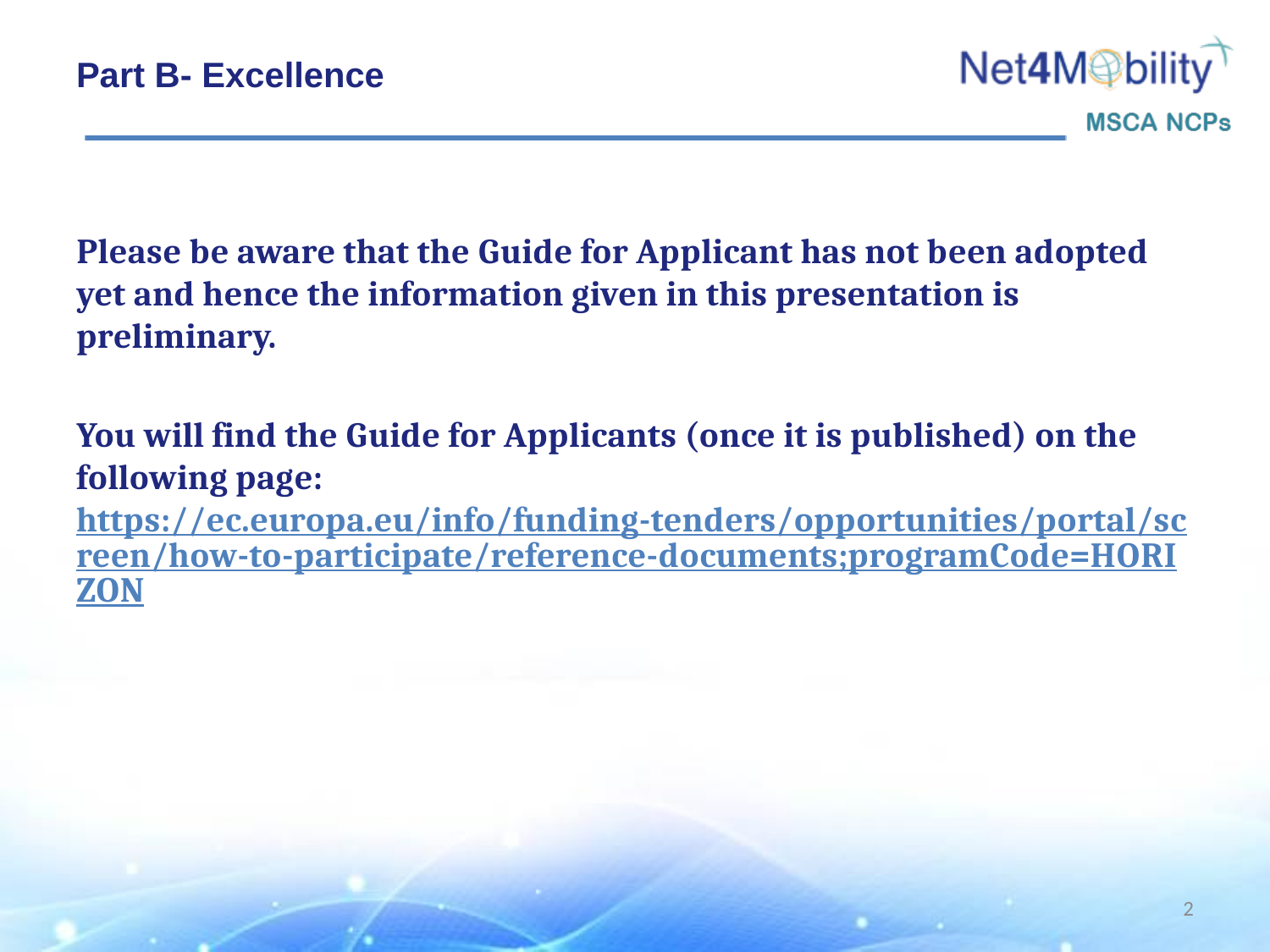

# Part B- Excellence
Please be aware that the Guide for Applicant has not been adopted yet and hence the information given in this presentation is preliminary.

You will find the Guide for Applicants (once it is published) on the following page: https://ec.europa.eu/info/funding-tenders/opportunities/portal/screen/how-to-participate/reference-documents;programCode=HORIZON

2